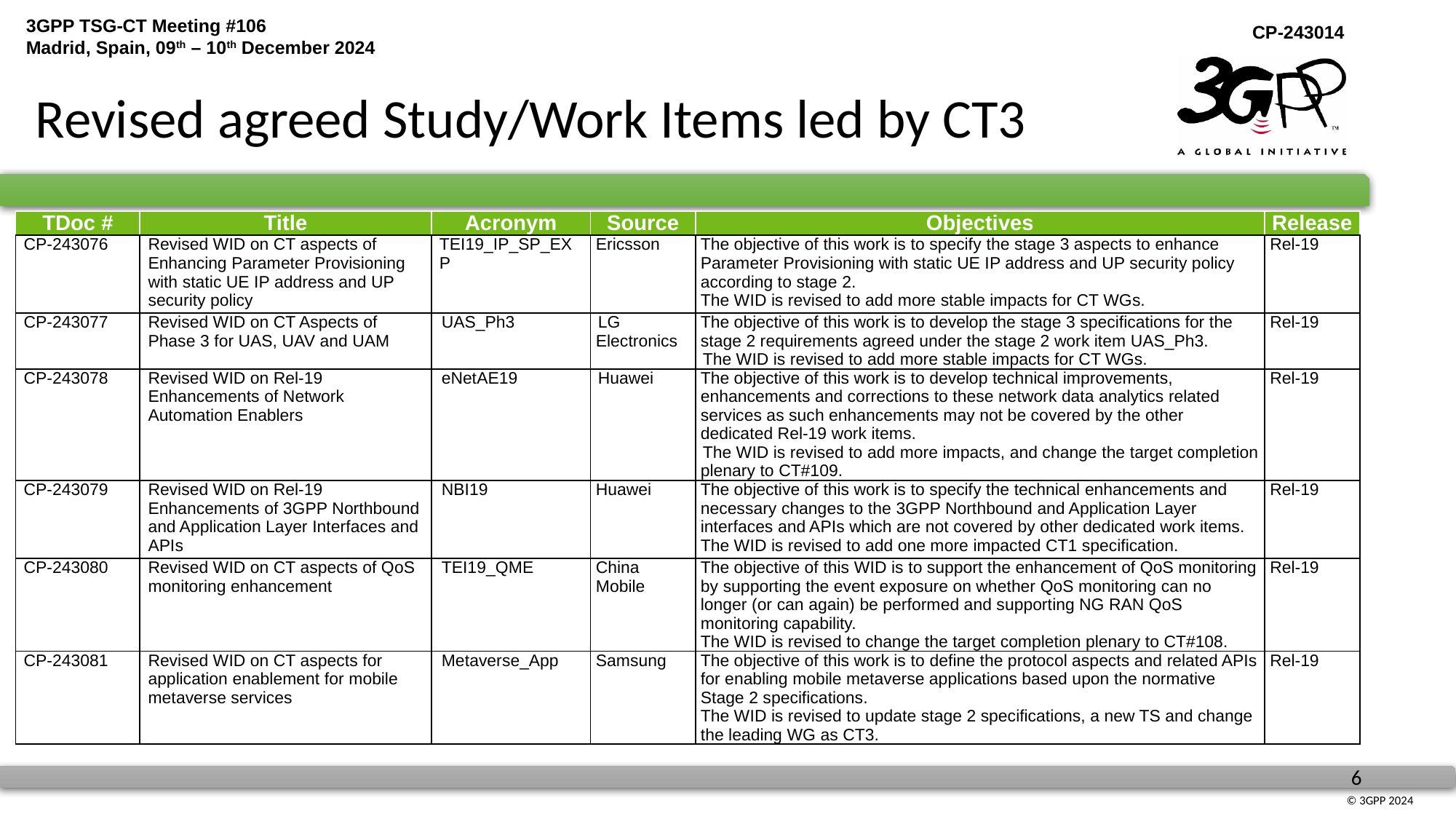

# Revised agreed Study/Work Items led by CT3
| TDoc # | Title | Acronym | Source | Objectives | Release |
| --- | --- | --- | --- | --- | --- |
| CP-243076 | Revised WID on CT aspects of Enhancing Parameter Provisioning with static UE IP address and UP security policy | TEI19\_IP\_SP\_EXP | Ericsson | The objective of this work is to specify the stage 3 aspects to enhance Parameter Provisioning with static UE IP address and UP security policy according to stage 2. The WID is revised to add more stable impacts for CT WGs. | Rel-19 |
| CP-243077 | Revised WID on CT Aspects of Phase 3 for UAS, UAV and UAM | UAS\_Ph3 | LG Electronics | The objective of this work is to develop the stage 3 specifications for the stage 2 requirements agreed under the stage 2 work item UAS\_Ph3. The WID is revised to add more stable impacts for CT WGs. | Rel-19 |
| CP-243078 | Revised WID on Rel-19 Enhancements of Network Automation Enablers | eNetAE19 | Huawei | The objective of this work is to develop technical improvements, enhancements and corrections to these network data analytics related services as such enhancements may not be covered by the other dedicated Rel-19 work items. The WID is revised to add more impacts, and change the target completion plenary to CT#109. | Rel-19 |
| CP-243079 | Revised WID on Rel-19 Enhancements of 3GPP Northbound and Application Layer Interfaces and APIs | NBI19 | Huawei | The objective of this work is to specify the technical enhancements and necessary changes to the 3GPP Northbound and Application Layer interfaces and APIs which are not covered by other dedicated work items. The WID is revised to add one more impacted CT1 specification. | Rel-19 |
| CP-243080 | Revised WID on CT aspects of QoS monitoring enhancement | TEI19\_QME | China Mobile | The objective of this WID is to support the enhancement of QoS monitoring by supporting the event exposure on whether QoS monitoring can no longer (or can again) be performed and supporting NG RAN QoS monitoring capability. The WID is revised to change the target completion plenary to CT#108. | Rel-19 |
| CP-243081 | Revised WID on CT aspects for application enablement for mobile metaverse services | Metaverse\_App | Samsung | The objective of this work is to define the protocol aspects and related APIs for enabling mobile metaverse applications based upon the normative Stage 2 specifications. The WID is revised to update stage 2 specifications, a new TS and change the leading WG as CT3. | Rel-19 |